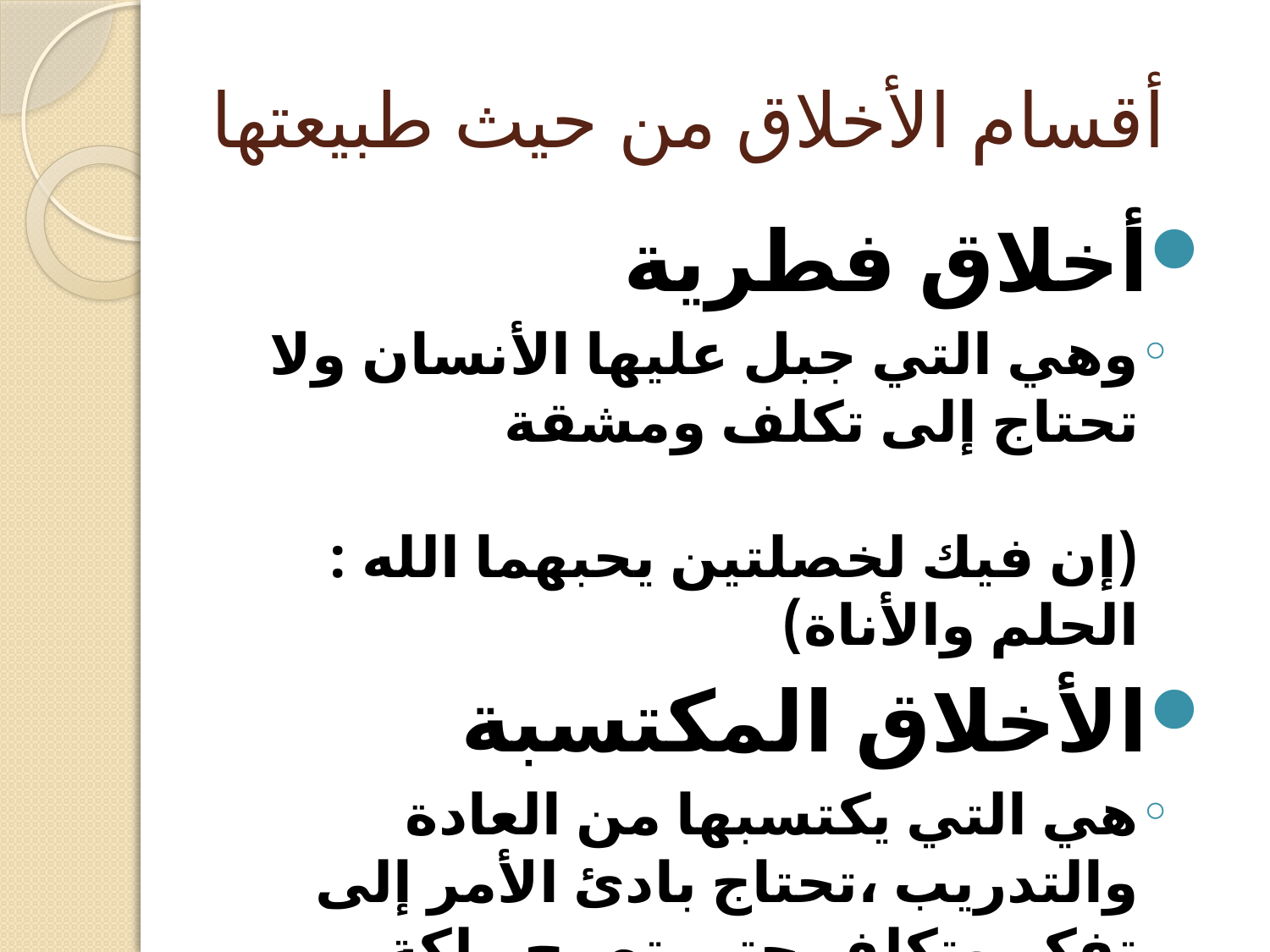

# أقسام الأخلاق من حيث طبيعتها
أخلاق فطرية
وهي التي جبل عليها الأنسان ولا تحتاج إلى تكلف ومشقة
(إن فيك لخصلتين يحبهما الله : الحلم والأناة)
الأخلاق المكتسبة
هي التي يكتسبها من العادة والتدريب ،تحتاج بادئ الأمر إلى تفكر وتكلف حتى تصبح ملكة وخلقا
(قد أفلح من زكاها * وقد خاب من دساها )